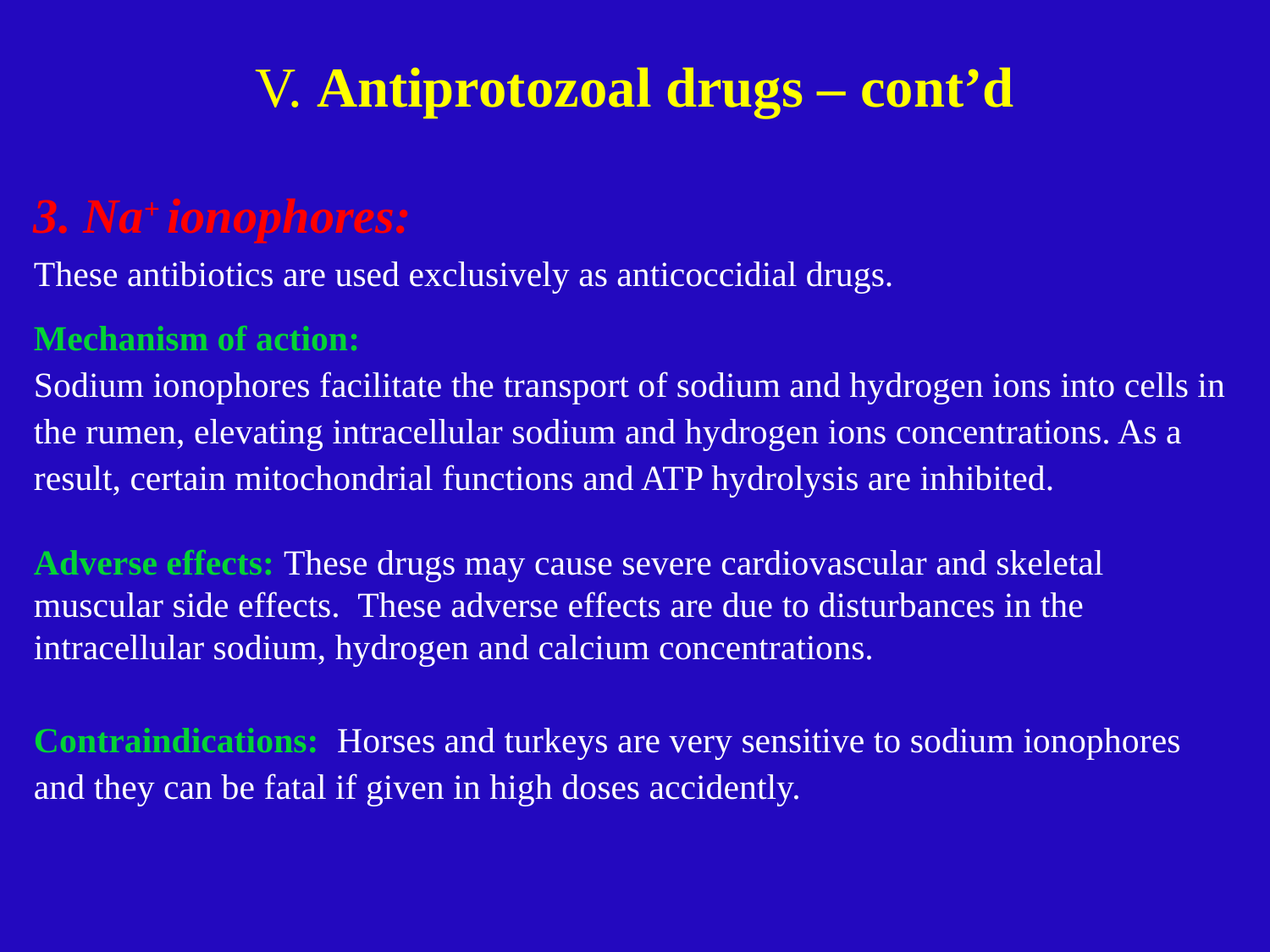

# V. Antiprotozoal drugs – cont’d
3. Na+ ionophores:
These antibiotics are used exclusively as anticoccidial drugs.
Mechanism of action:
Sodium ionophores facilitate the transport of sodium and hydrogen ions into cells in the rumen, elevating intracellular sodium and hydrogen ions concentrations. As a result, certain mitochondrial functions and ATP hydrolysis are inhibited.

Adverse effects: These drugs may cause severe cardiovascular and skeletal muscular side effects.  These adverse effects are due to disturbances in the intracellular sodium, hydrogen and calcium concentrations.

Contraindications:  Horses and turkeys are very sensitive to sodium ionophores and they can be fatal if given in high doses accidently.